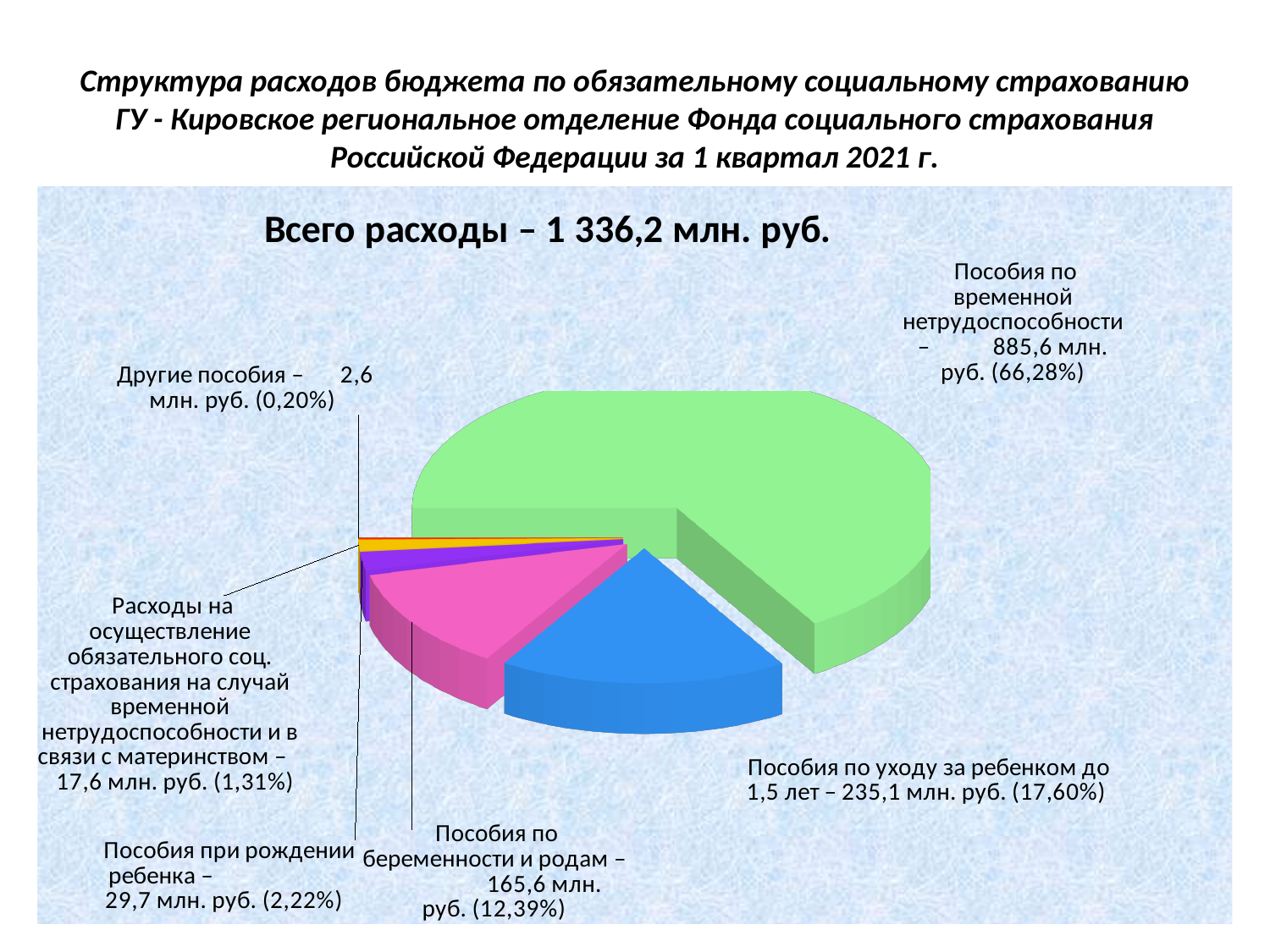

# Структура расходов бюджета по обязательному социальному страхованию ГУ - Кировское региональное отделение Фонда социального страхования Российской Федерации за 1 квартал 2021 г.

[unsupported chart]